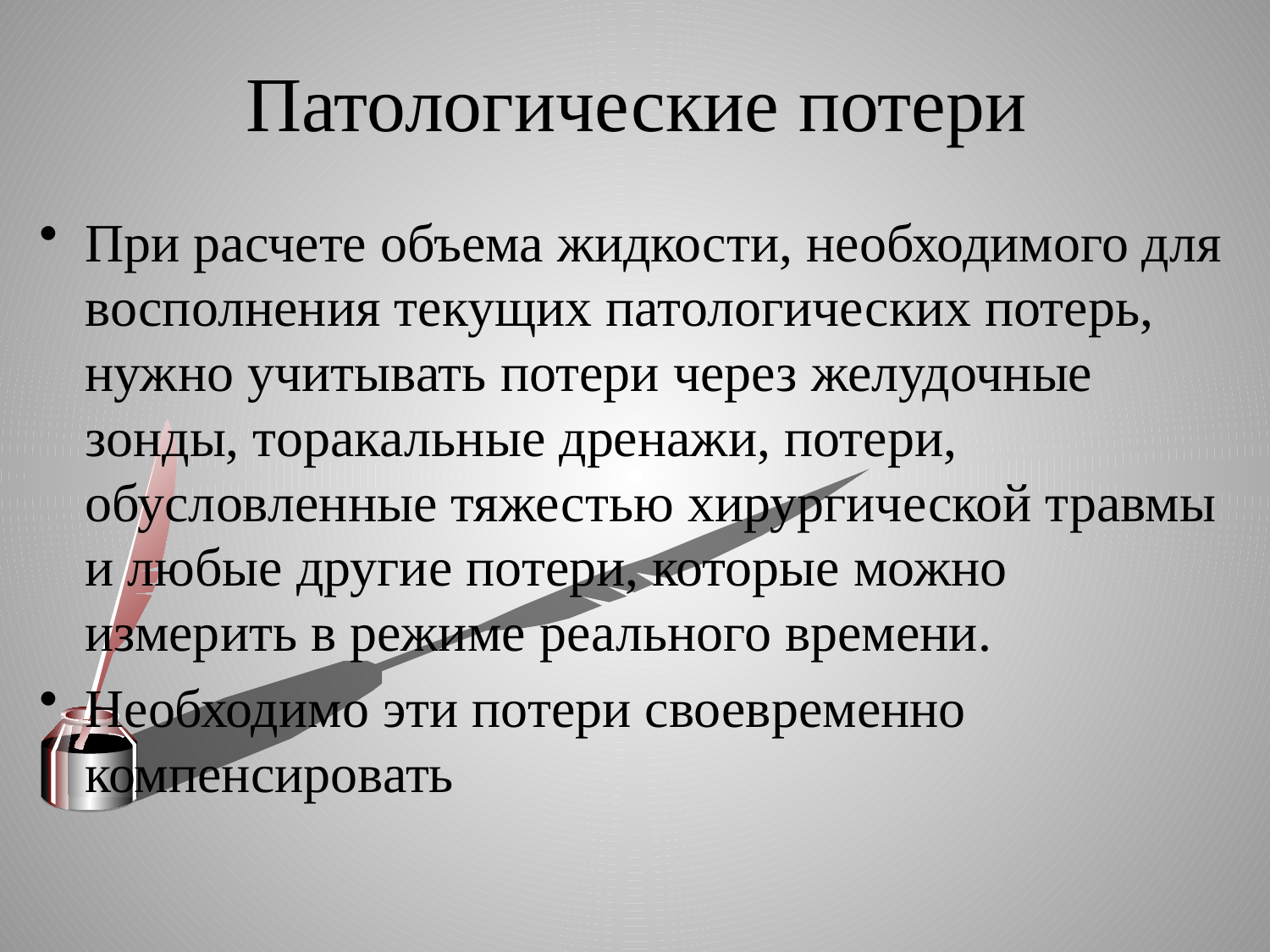

# Патологические потери
При расчете объема жидкости, необходимого для восполнения текущих патологических потерь, нужно учитывать потери через желудочные зонды, торакальные дренажи, потери, обусловленные тяжестью хирургической травмы и любые другие потери, которые можно измерить в режиме реального времени.
Необходимо эти потери своевременно компенсировать